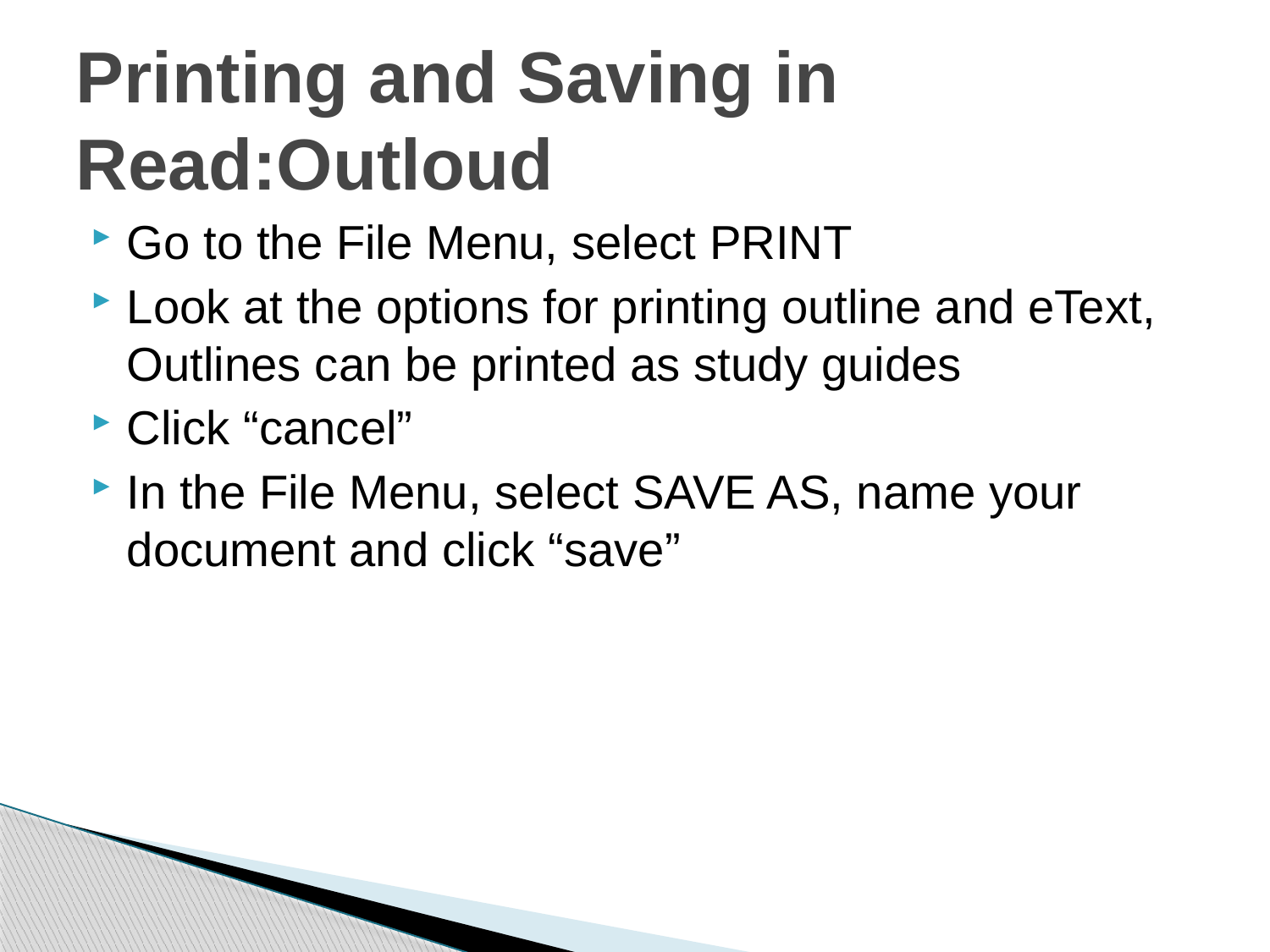

# Printing and Saving in Read:Outloud
Go to the File Menu, select PRINT
Look at the options for printing outline and eText, Outlines can be printed as study guides
Click “cancel”
In the File Menu, select SAVE AS, name your document and click “save”